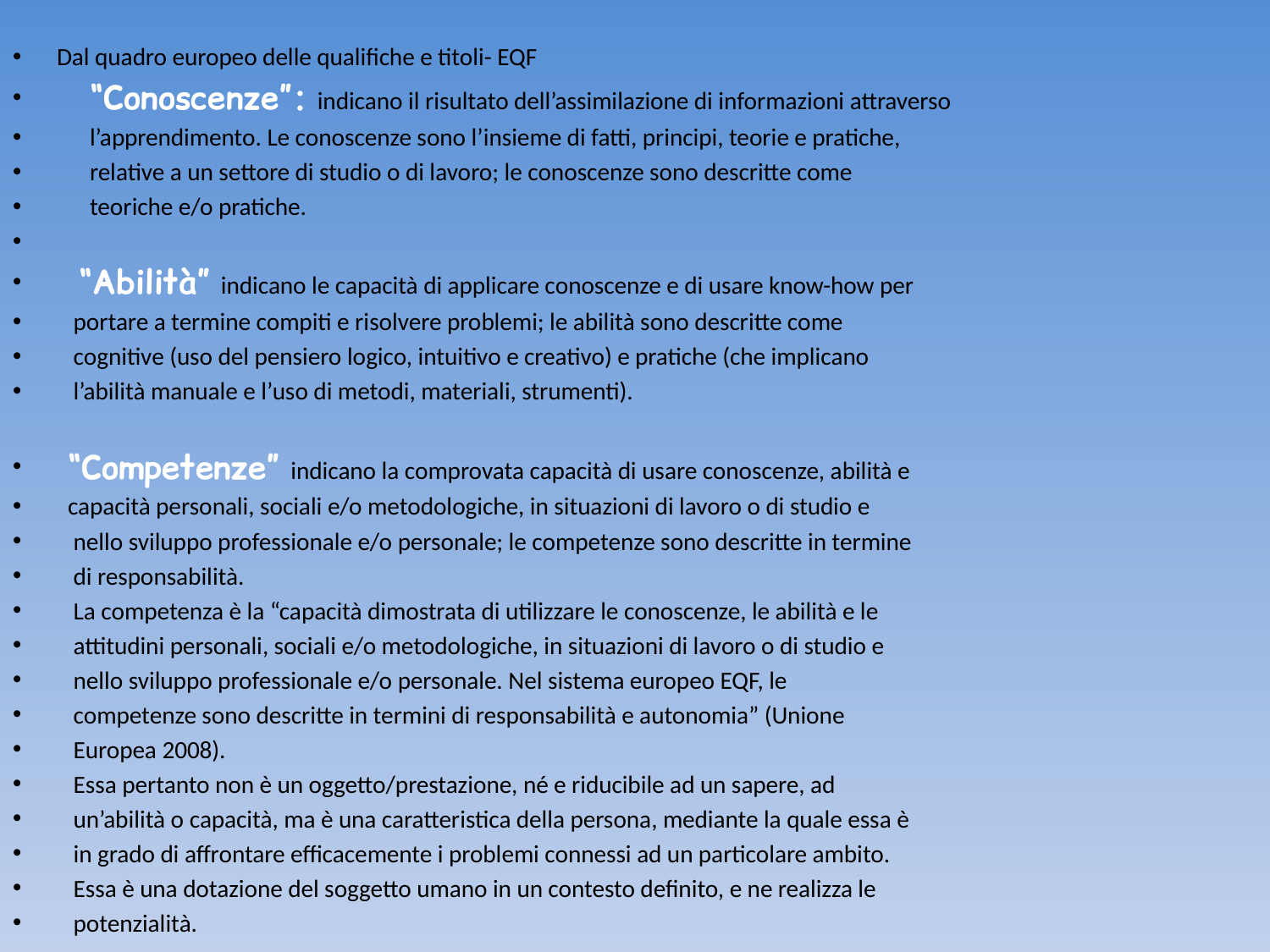

Dal quadro europeo delle qualifiche e titoli- EQF
      “Conoscenze”: indicano il risultato dell’assimilazione di informazioni attraverso
      l’apprendimento. Le conoscenze sono l’insieme di fatti, principi, teorie e pratiche,
      relative a un settore di studio o di lavoro; le conoscenze sono descritte come
      teoriche e/o pratiche.

    “Abilità” indicano le capacità di applicare conoscenze e di usare know-how per
   portare a termine compiti e risolvere problemi; le abilità sono descritte come
   cognitive (uso del pensiero logico, intuitivo e creativo) e pratiche (che implicano
   l’abilità manuale e l’uso di metodi, materiali, strumenti).

  “Competenze” indicano la comprovata capacità di usare conoscenze, abilità e
  capacità personali, sociali e/o metodologiche, in situazioni di lavoro o di studio e
   nello sviluppo professionale e/o personale; le competenze sono descritte in termine
   di responsabilità.
   La competenza è la “capacità dimostrata di utilizzare le conoscenze, le abilità e le
   attitudini personali, sociali e/o metodologiche, in situazioni di lavoro o di studio e
   nello sviluppo professionale e/o personale. Nel sistema europeo EQF, le
   competenze sono descritte in termini di responsabilità e autonomia” (Unione
   Europea 2008).
   Essa pertanto non è un oggetto/prestazione, né e riducibile ad un sapere, ad
   un’abilità o capacità, ma è una caratteristica della persona, mediante la quale essa è
   in grado di affrontare efficacemente i problemi connessi ad un particolare ambito.
   Essa è una dotazione del soggetto umano in un contesto definito, e ne realizza le
   potenzialità.